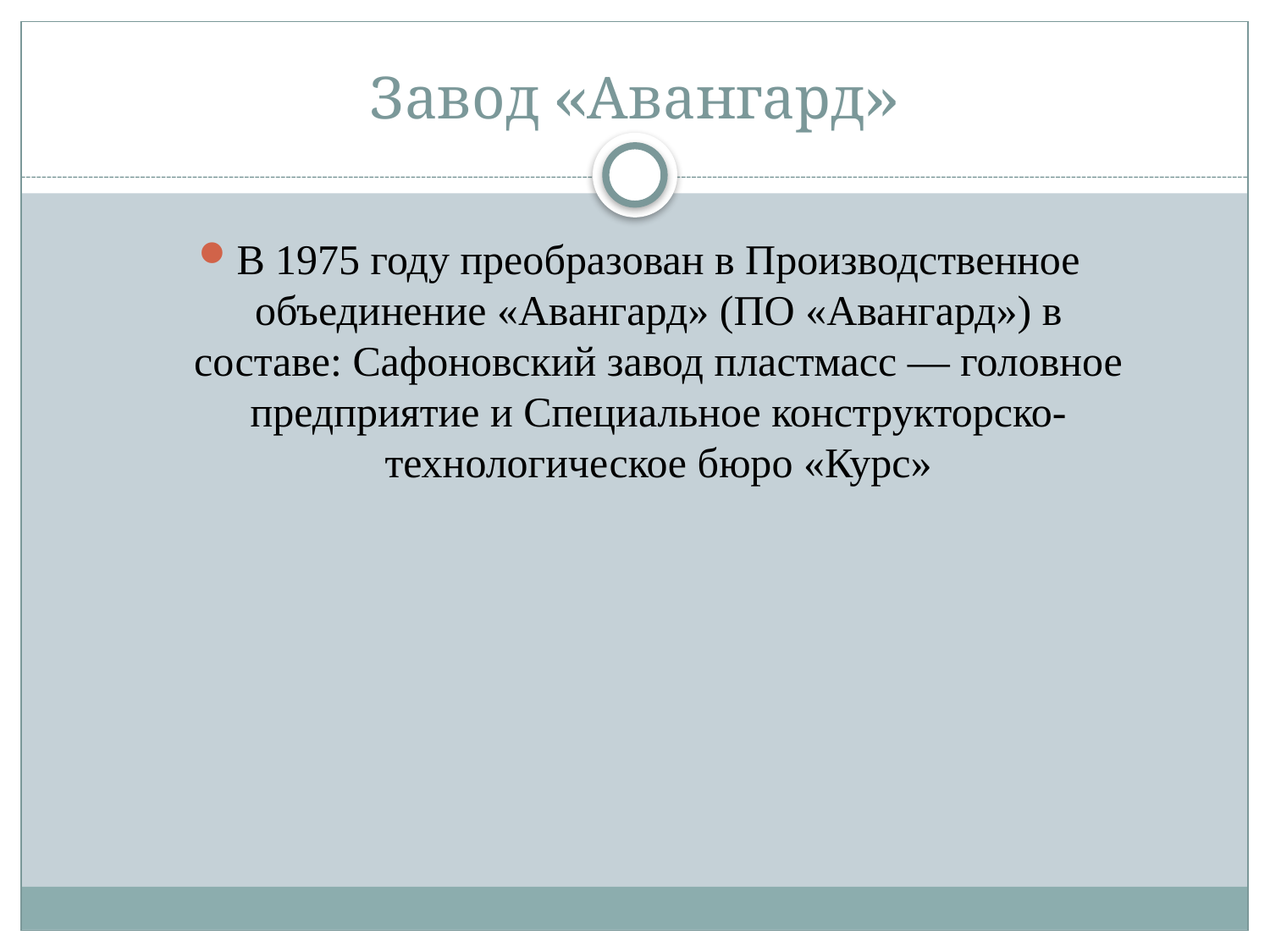

# Завод «Авангард»
В 1975 году преобразован в Производственное объединение «Авангард» (ПО «Авангард») в составе: Сафоновский завод пластмасс — головное предприятие и Специальное конструкторско-технологическое бюро «Курс»